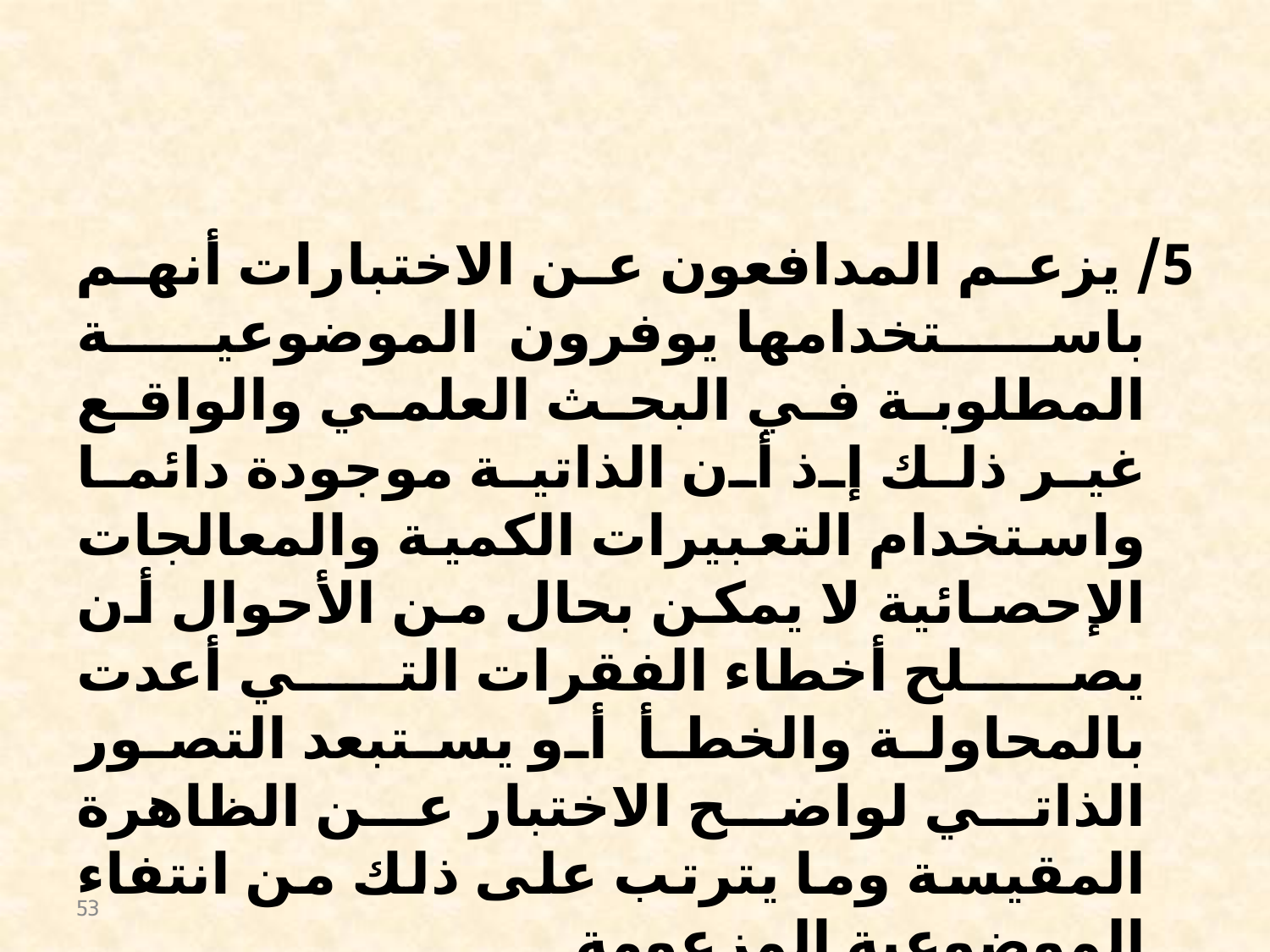

#
5/ يزعم المدافعون عن الاختبارات أنهم باستخدامها يوفرون  الموضوعية المطلوبة في البحث العلمي والواقع غير ذلك إذ أن الذاتية موجودة دائما واستخدام التعبيرات الكمية والمعالجات الإحصائية لا يمكن بحال من الأحوال أن يصلح أخطاء الفقرات التي أعدت بالمحاولة والخطأ  أو يستبعد التصور الذاتي لواضح الاختبار عن الظاهرة المقيسة وما يترتب على ذلك من انتفاء الموضوعية المزعومة.
53